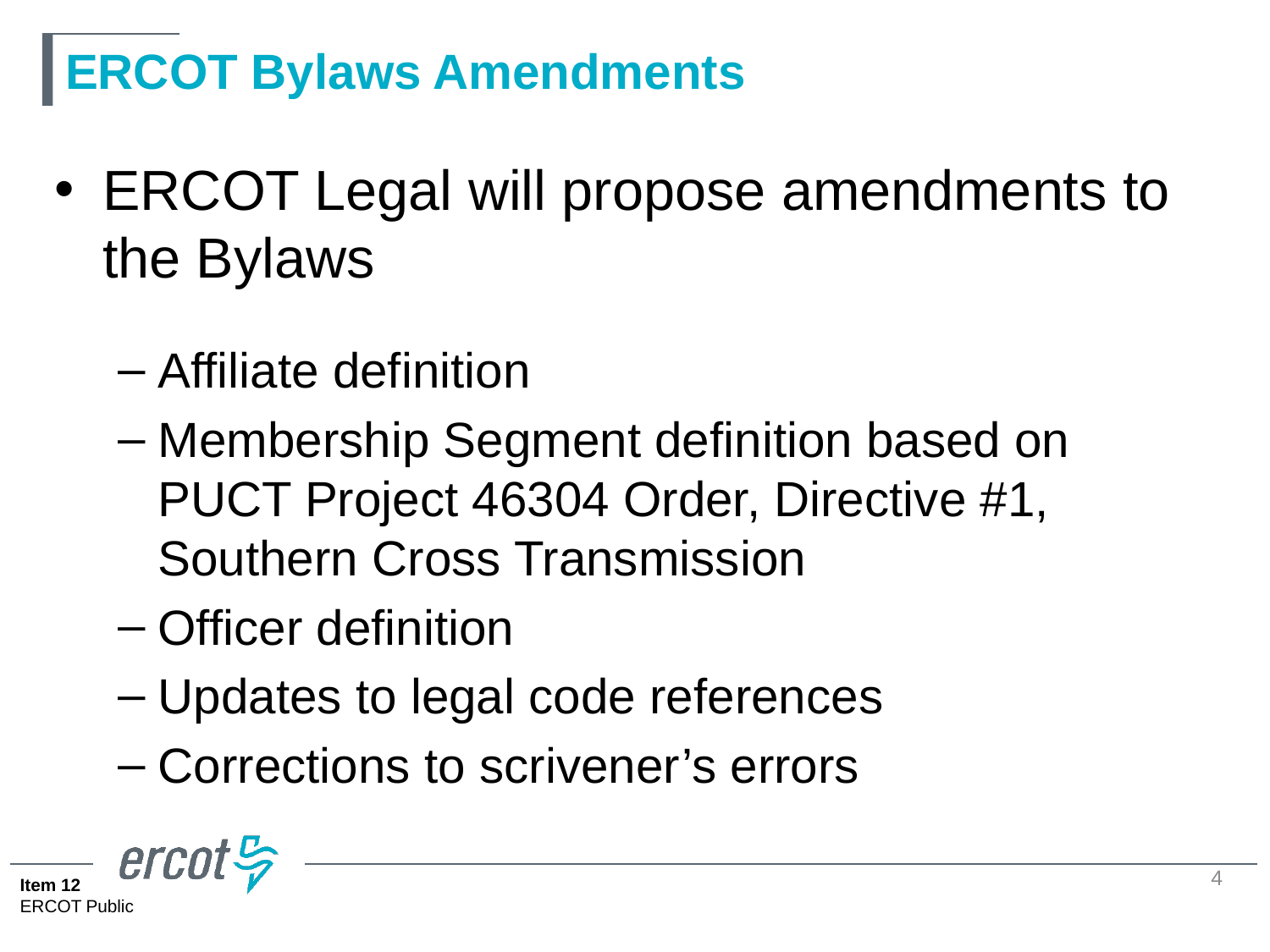

# ERCOT Bylaws Amendments
ERCOT Legal will propose amendments to the Bylaws

Affiliate definition
Membership Segment definition based on PUCT Project 46304 Order, Directive #1, Southern Cross Transmission
Officer definition
Updates to legal code references
Corrections to scrivener’s errors

4